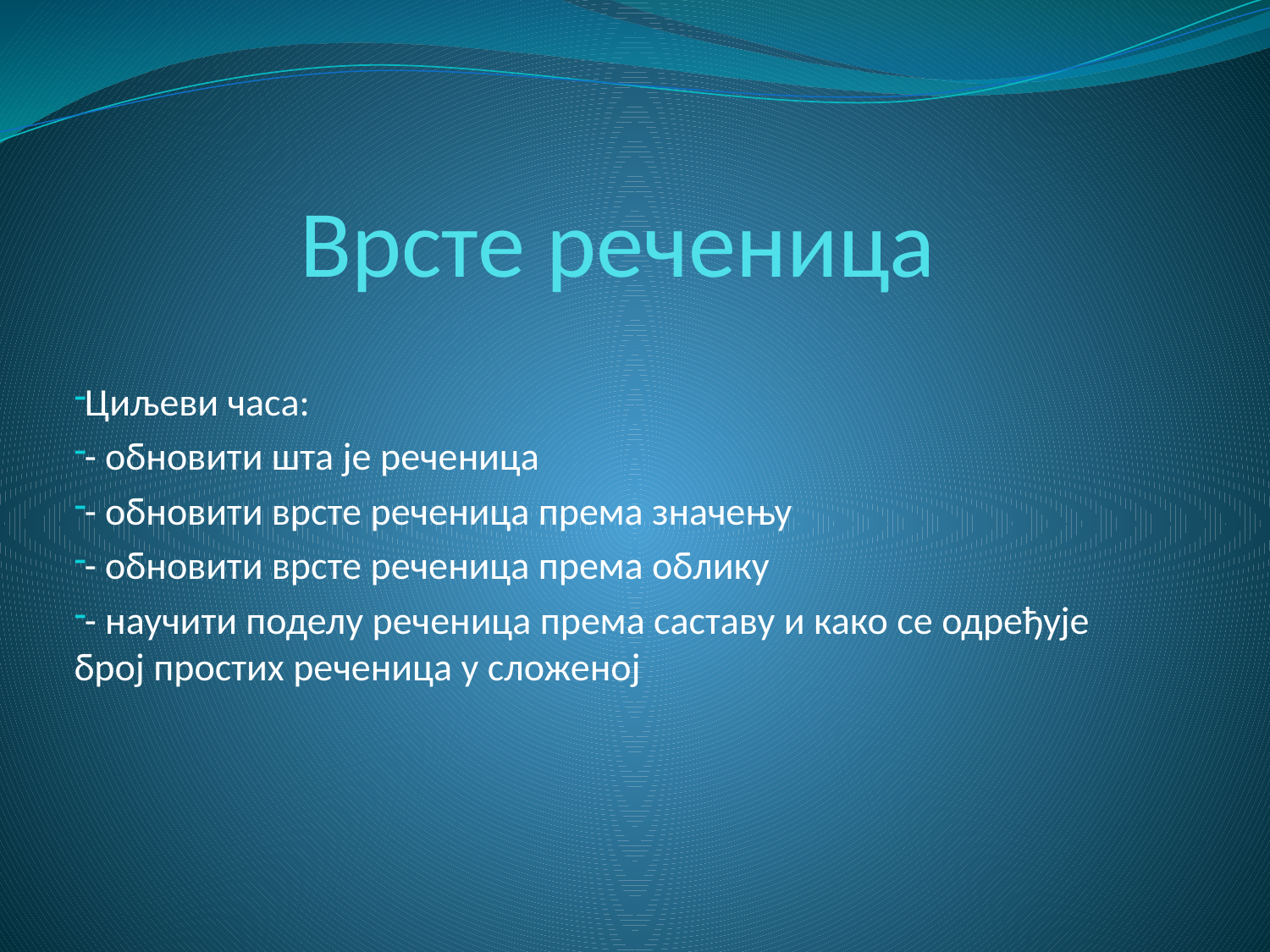

# Врсте реченица
Циљеви часа:
- обновити шта је реченица
- обновити врсте реченица према значењу
- обновити врсте реченица према облику
- научити поделу реченица према саставу и како се одређује број простих реченица у сложеној